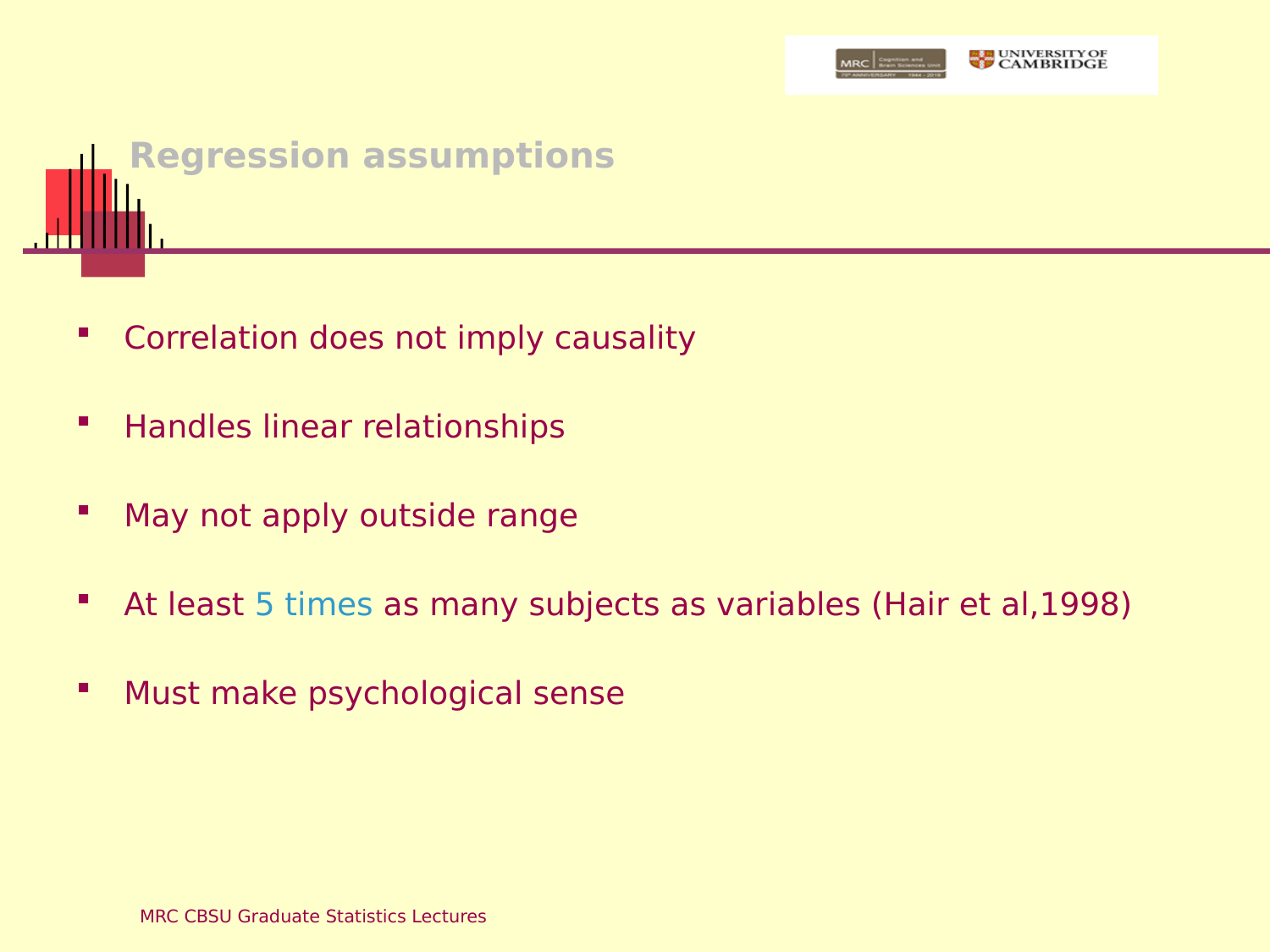

# Regression assumptions

Correlation does not imply causality

Handles linear relationships

May not apply outside range

At least 5 times as many subjects as variables (Hair et al,1998)

Must make psychological sense

MRC CBSU Graduate Statistics Lectures